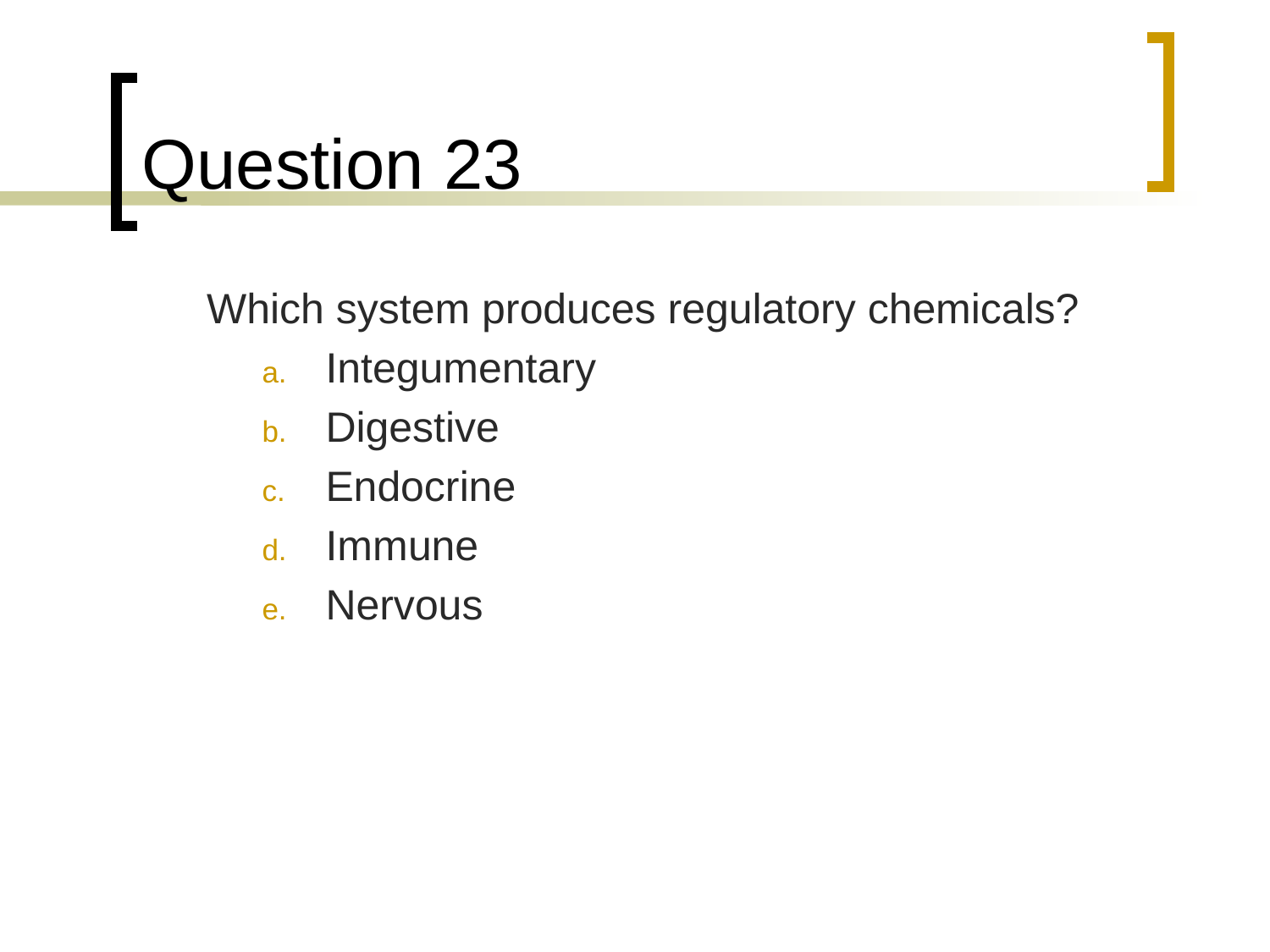

# Question 23
	Which system produces regulatory chemicals?
Integumentary
Digestive
Endocrine
Immune
Nervous